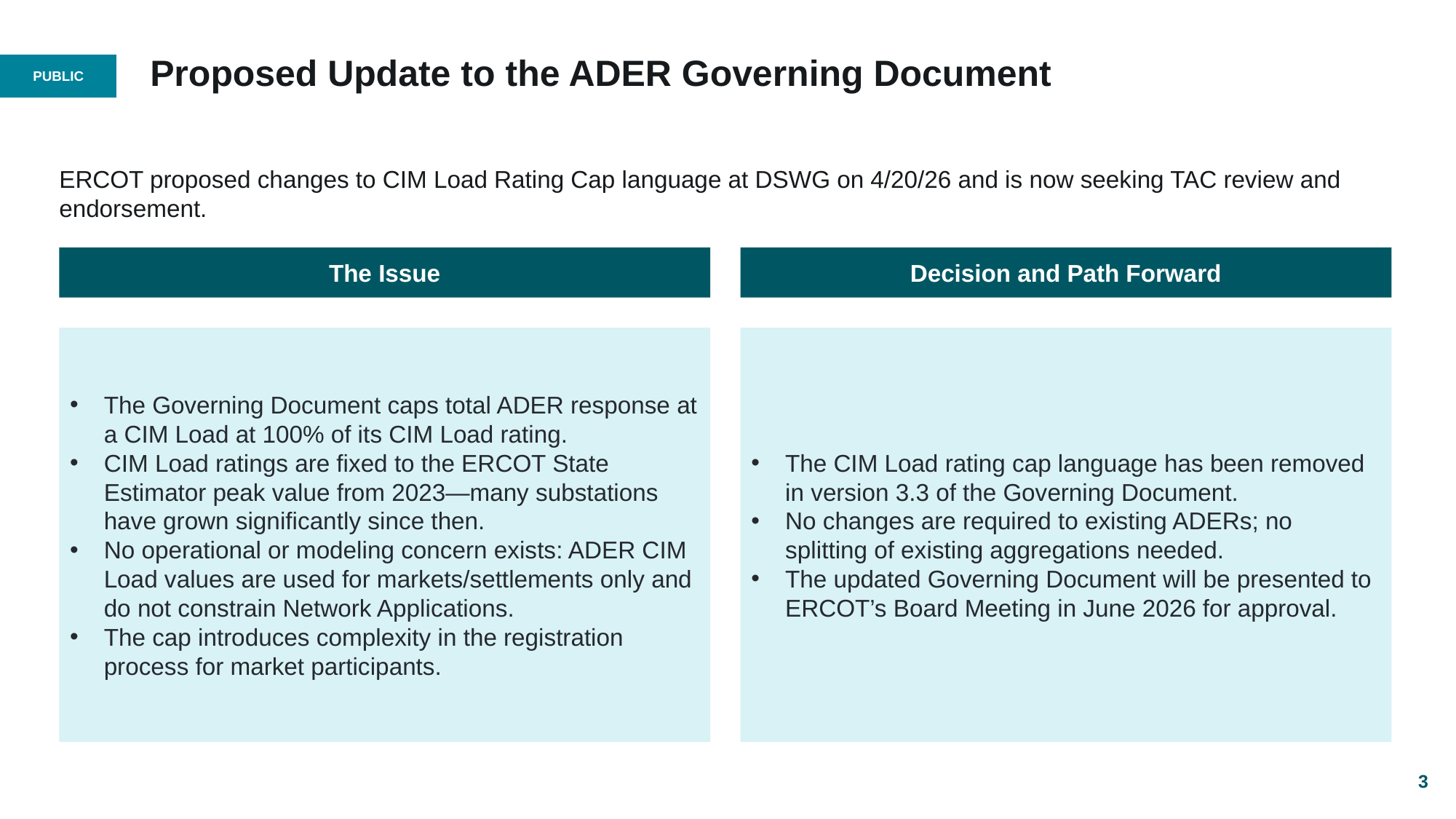

# Proposed Update to the ADER Governing Document
ERCOT proposed changes to CIM Load Rating Cap language at DSWG on 4/20/26 and is now seeking TAC review and endorsement.

The Issue
Decision and Path Forward
The Governing Document caps total ADER response at a CIM Load at 100% of its CIM Load rating.
CIM Load ratings are fixed to the ERCOT State Estimator peak value from 2023—many substations have grown significantly since then.
No operational or modeling concern exists: ADER CIM Load values are used for markets/settlements only and do not constrain Network Applications.
The cap introduces complexity in the registration process for market participants.
The CIM Load rating cap language has been removed in version 3.3 of the Governing Document.
No changes are required to existing ADERs; no splitting of existing aggregations needed.
The updated Governing Document will be presented to ERCOT’s Board Meeting in June 2026 for approval.
3